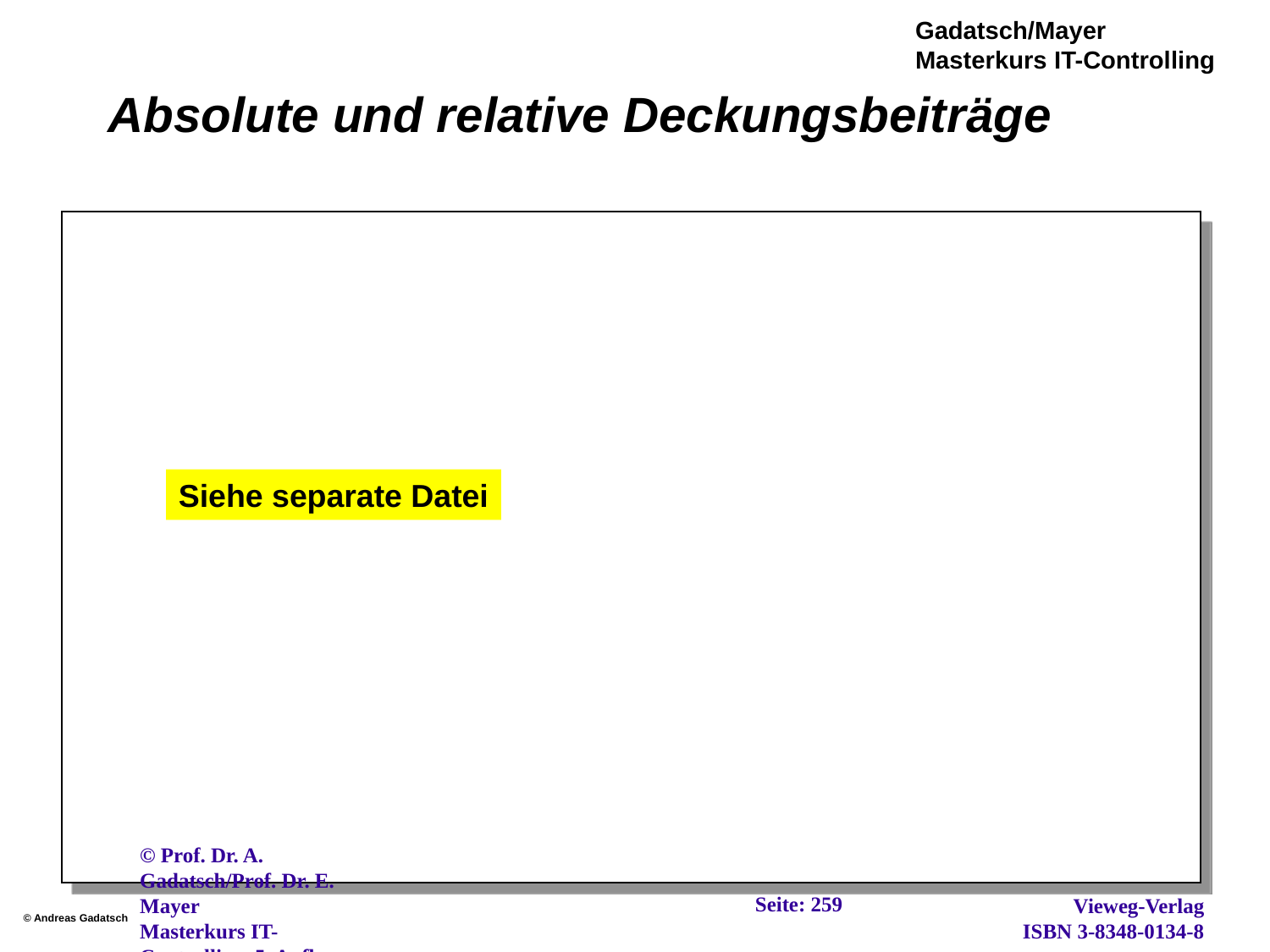

# Absolute und relative Deckungsbeiträge
Siehe separate Datei

Seite: 259

© Prof. Dr. A. Gadatsch/Prof. Dr. E. Mayer
Masterkurs IT-Controlling, 5. Aufl., Wiesbaden, 2012